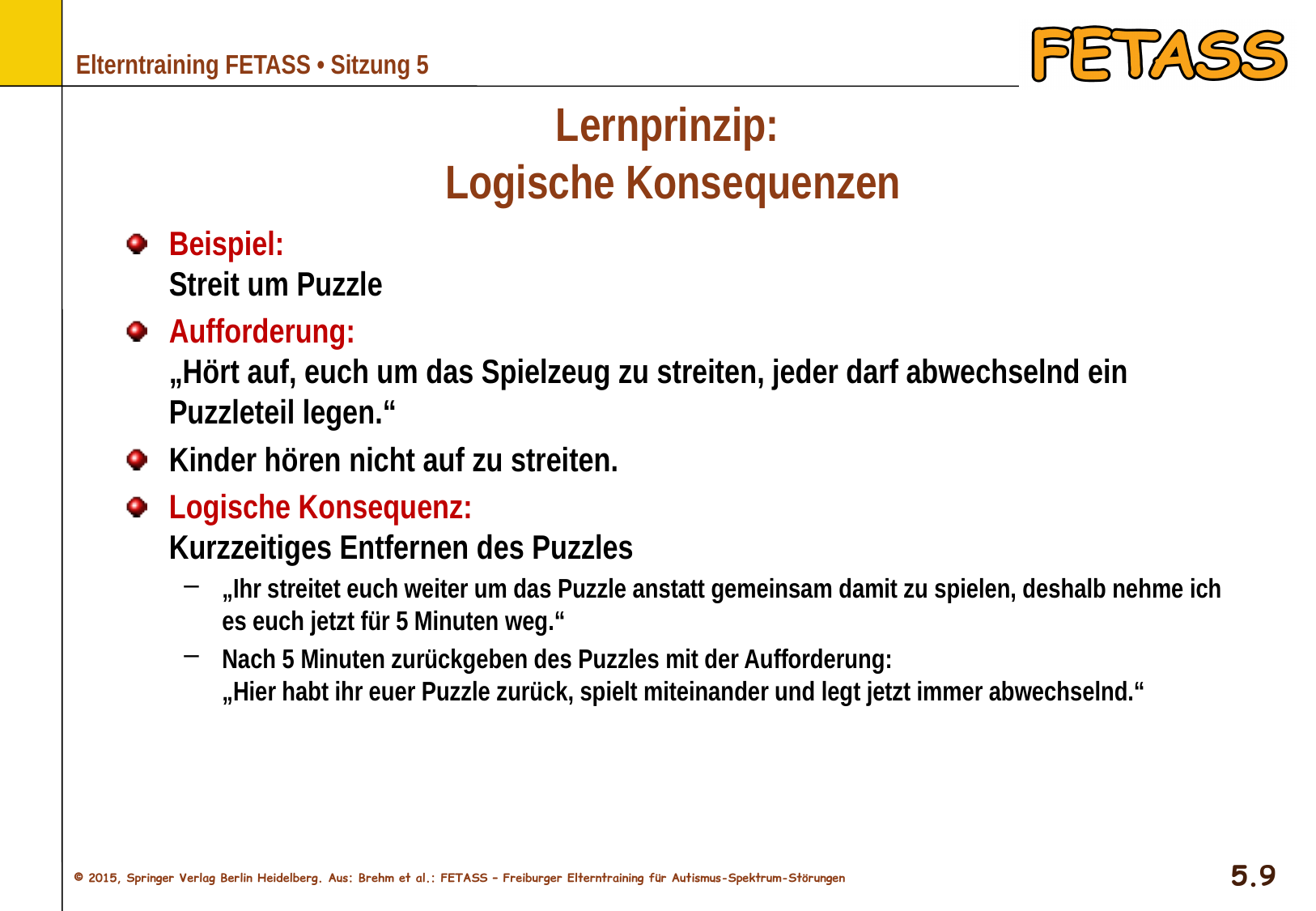

# Lernprinzip: Logische Konsequenzen
Beispiel:
Streit um Puzzle
Aufforderung:
„Hört auf, euch um das Spielzeug zu streiten, jeder darf abwechselnd ein Puzzleteil legen.“
Kinder hören nicht auf zu streiten.
Logische Konsequenz:
Kurzzeitiges Entfernen des Puzzles
„Ihr streitet euch weiter um das Puzzle anstatt gemeinsam damit zu spielen, deshalb nehme ich es euch jetzt für 5 Minuten weg.“
Nach 5 Minuten zurückgeben des Puzzles mit der Aufforderung:
„Hier habt ihr euer Puzzle zurück, spielt miteinander und legt jetzt immer abwechselnd.“
5.9